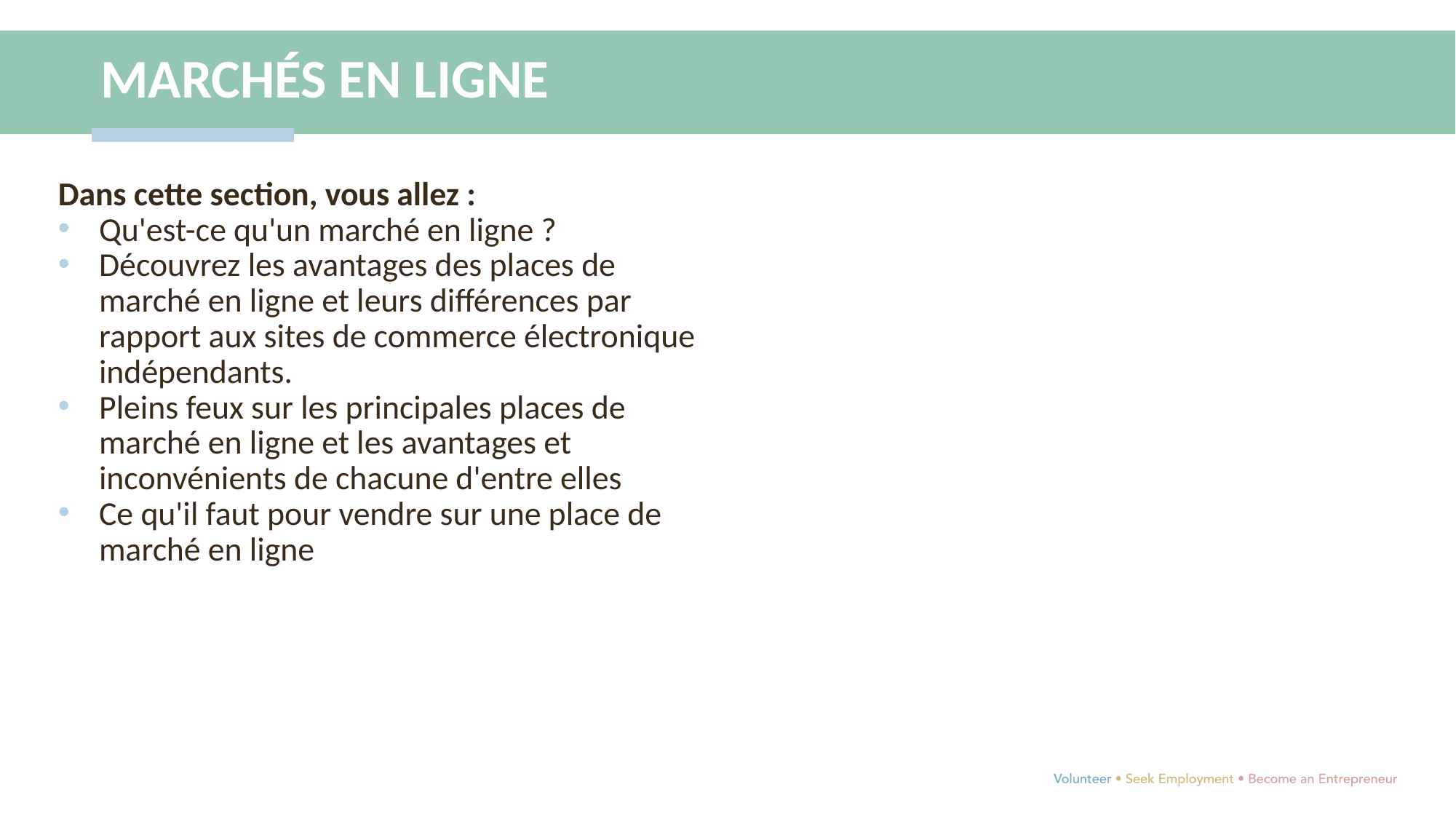

MARCHÉS EN LIGNE
Dans cette section, vous allez :
Qu'est-ce qu'un marché en ligne ?
Découvrez les avantages des places de marché en ligne et leurs différences par rapport aux sites de commerce électronique indépendants.
Pleins feux sur les principales places de marché en ligne et les avantages et inconvénients de chacune d'entre elles
Ce qu'il faut pour vendre sur une place de marché en ligne